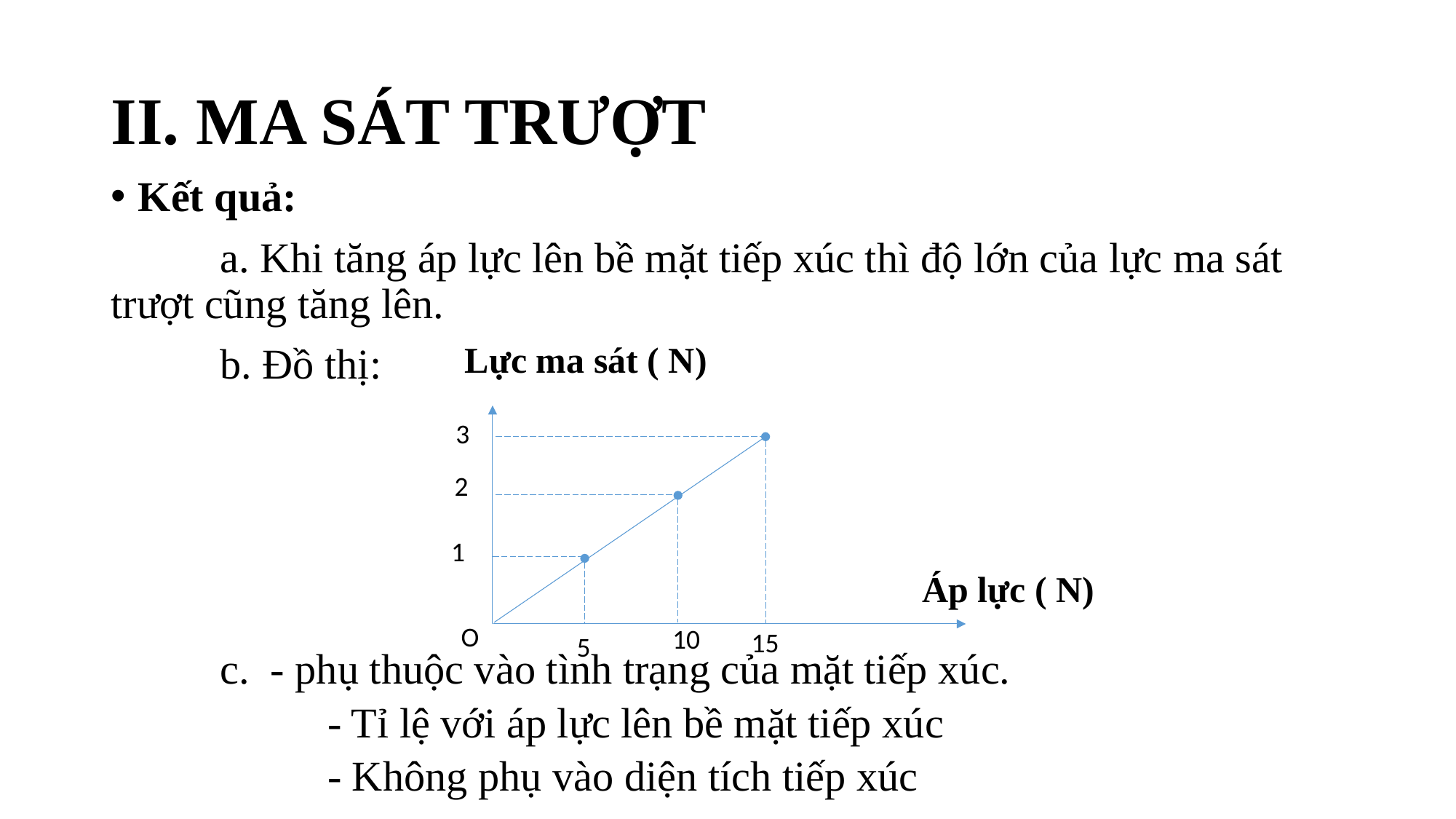

# II. MA SÁT TRƯỢT
Kết quả:
	a. Khi tăng áp lực lên bề mặt tiếp xúc thì độ lớn của lực ma sát trượt cũng tăng lên.
	b. Đồ thị:

	c.  - phụ thuộc vào tình trạng của mặt tiếp xúc.
 	     - Tỉ lệ với áp lực lên bề mặt tiếp xúc
 	     - Không phụ vào diện tích tiếp xúc
Lực ma sát ( N)
3
2
1
Áp lực ( N)
O
10
15
5